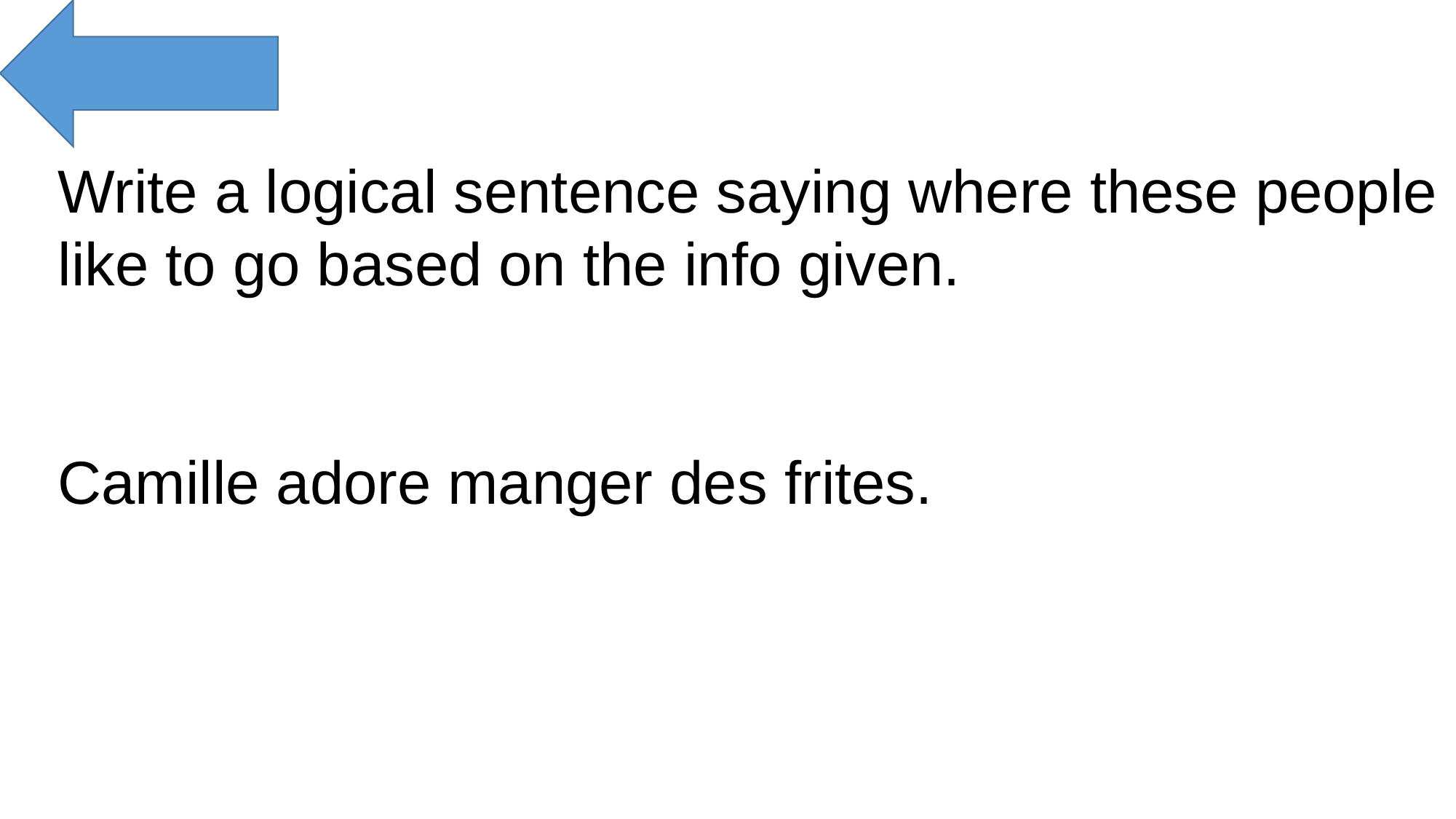

Write a logical sentence saying where these people like to go based on the info given.

Camille adore manger des frites.